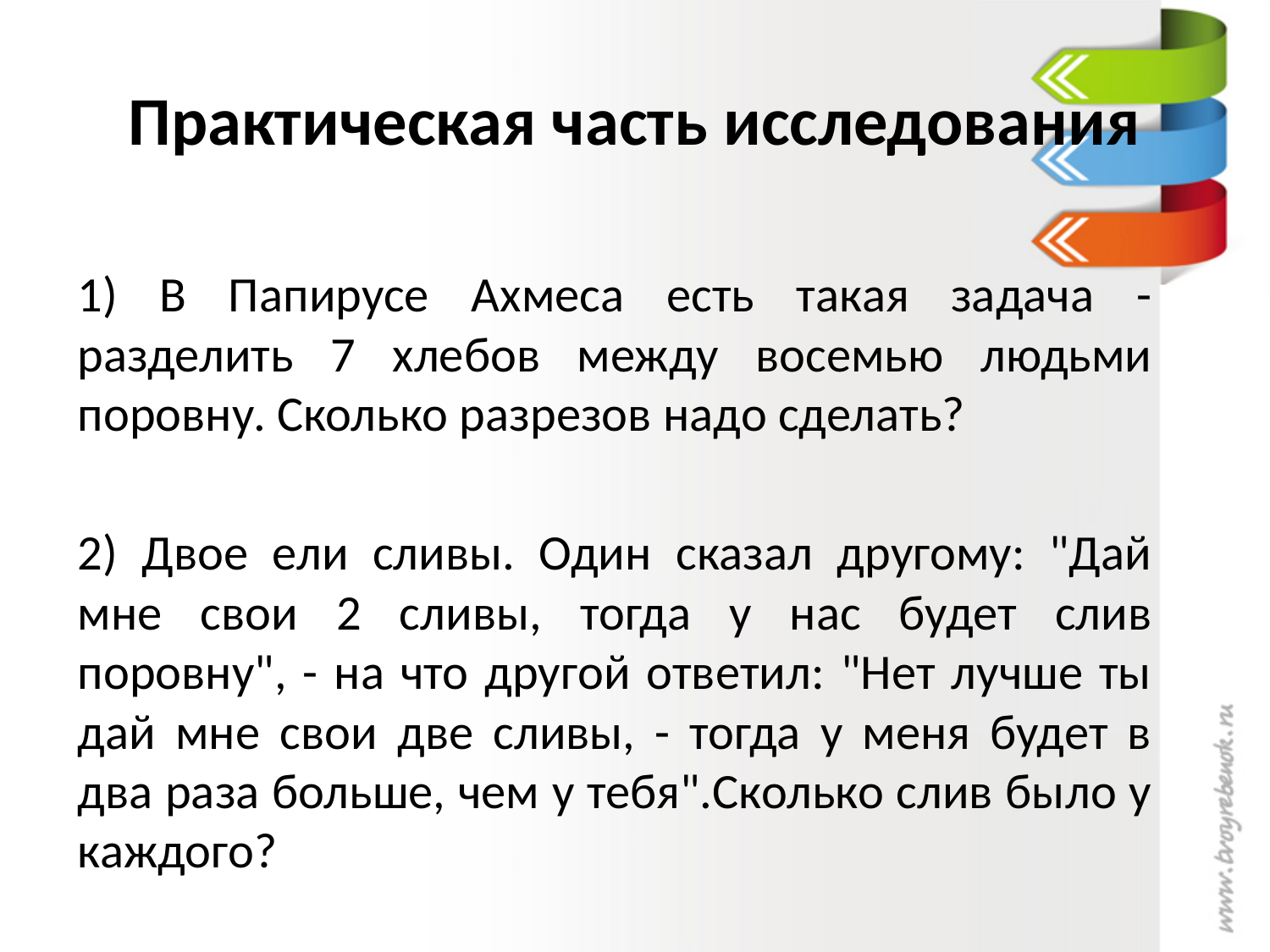

# Практическая часть исследования
1) В Папирусе Ахмеса есть такая задача - разделить 7 хлебов между восемью людьми поровну. Сколько разрезов надо сделать?

2) Двое ели сливы. Один сказал другому: "Дай мне свои 2 сливы, тогда у нас будет слив поровну", - на что другой ответил: "Нет лучше ты дай мне свои две сливы, - тогда у меня будет в два раза больше, чем у тебя".Сколько слив было у каждого?